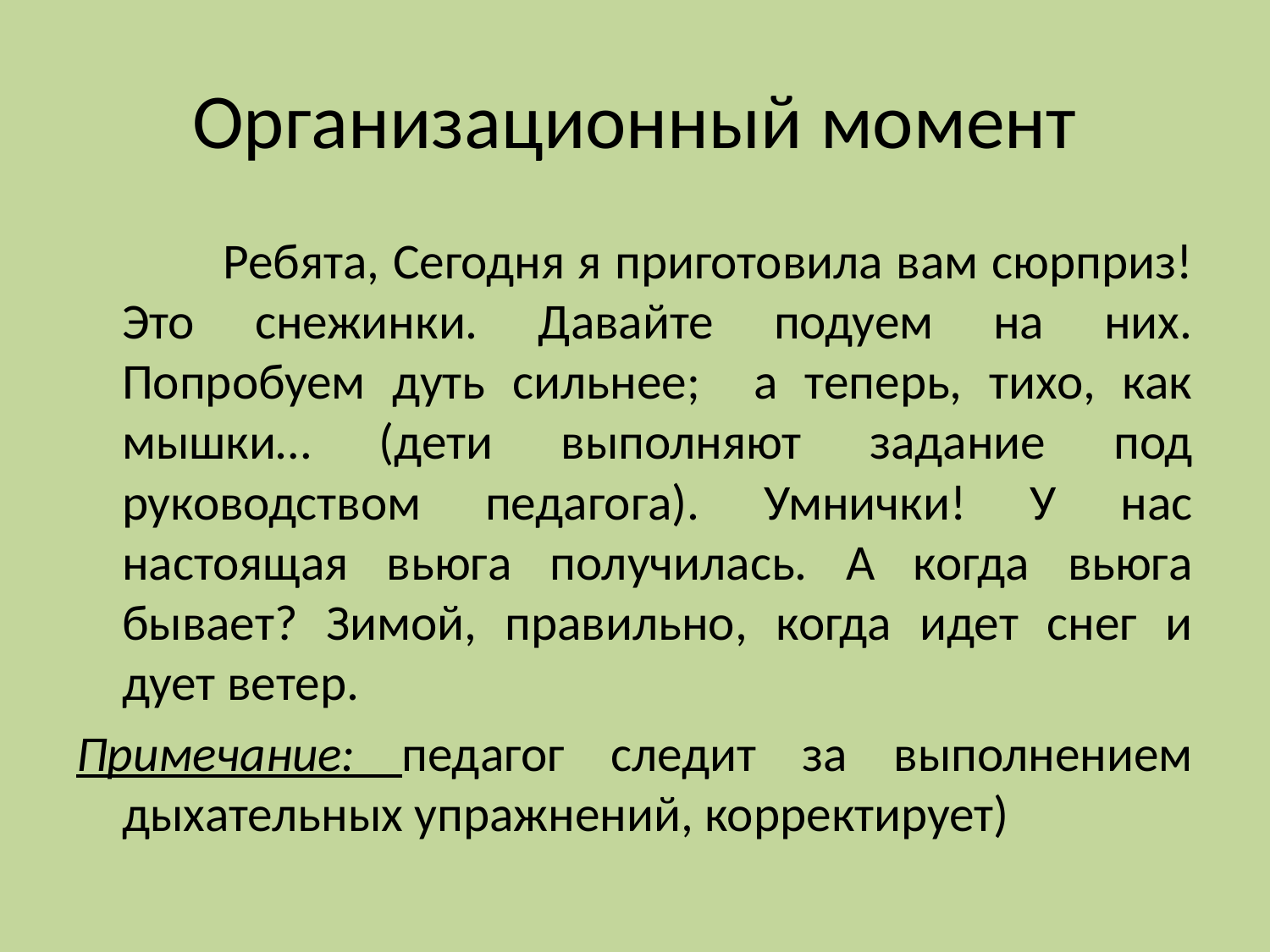

# Организационный момент
           Ребята, Сегодня я приготовила вам сюрприз! Это снежинки. Давайте подуем на них. Попробуем дуть сильнее;  а теперь, тихо, как мышки… (дети выполняют задание под руководством педагога). Умнички! У нас настоящая вьюга получилась. А когда вьюга бывает? Зимой, правильно, когда идет снег и дует ветер.
Примечание: педагог следит за выполнением дыхательных упражнений, корректирует)